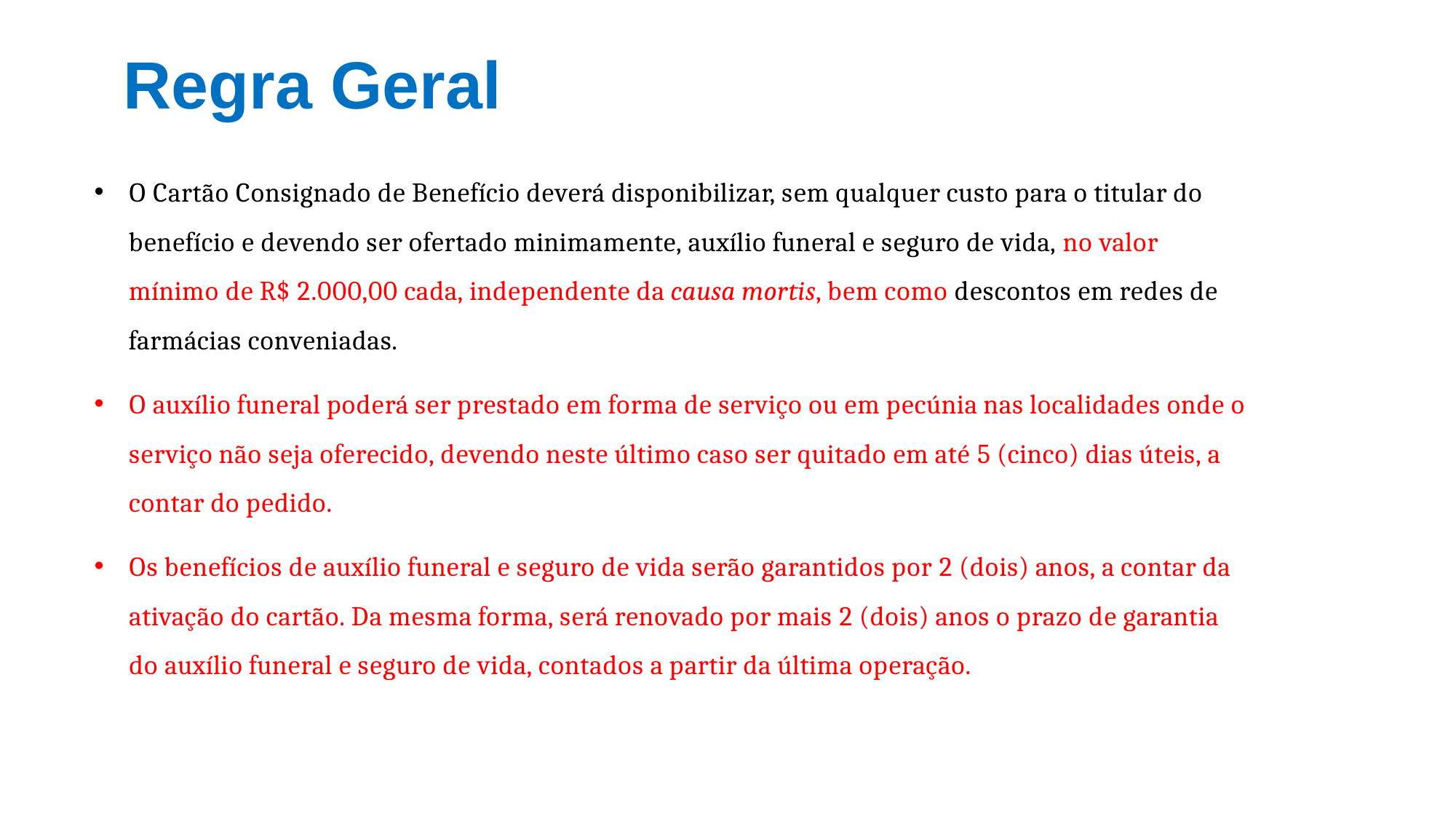

# Regra Geral
O Cartão Consignado de Benefício deverá disponibilizar, sem qualquer custo para o titular do benefício e devendo ser ofertado minimamente, auxílio funeral e seguro de vida, no valor mínimo de R$ 2.000,00 cada, independente da causa mortis, bem como descontos em redes de farmácias conveniadas.
O auxílio funeral poderá ser prestado em forma de serviço ou em pecúnia nas localidades onde o serviço não seja oferecido, devendo neste último caso ser quitado em até 5 (cinco) dias úteis, a contar do pedido.
Os benefícios de auxílio funeral e seguro de vida serão garantidos por 2 (dois) anos, a contar da ativação do cartão. Da mesma forma, será renovado por mais 2 (dois) anos o prazo de garantia do auxílio funeral e seguro de vida, contados a partir da última operação.